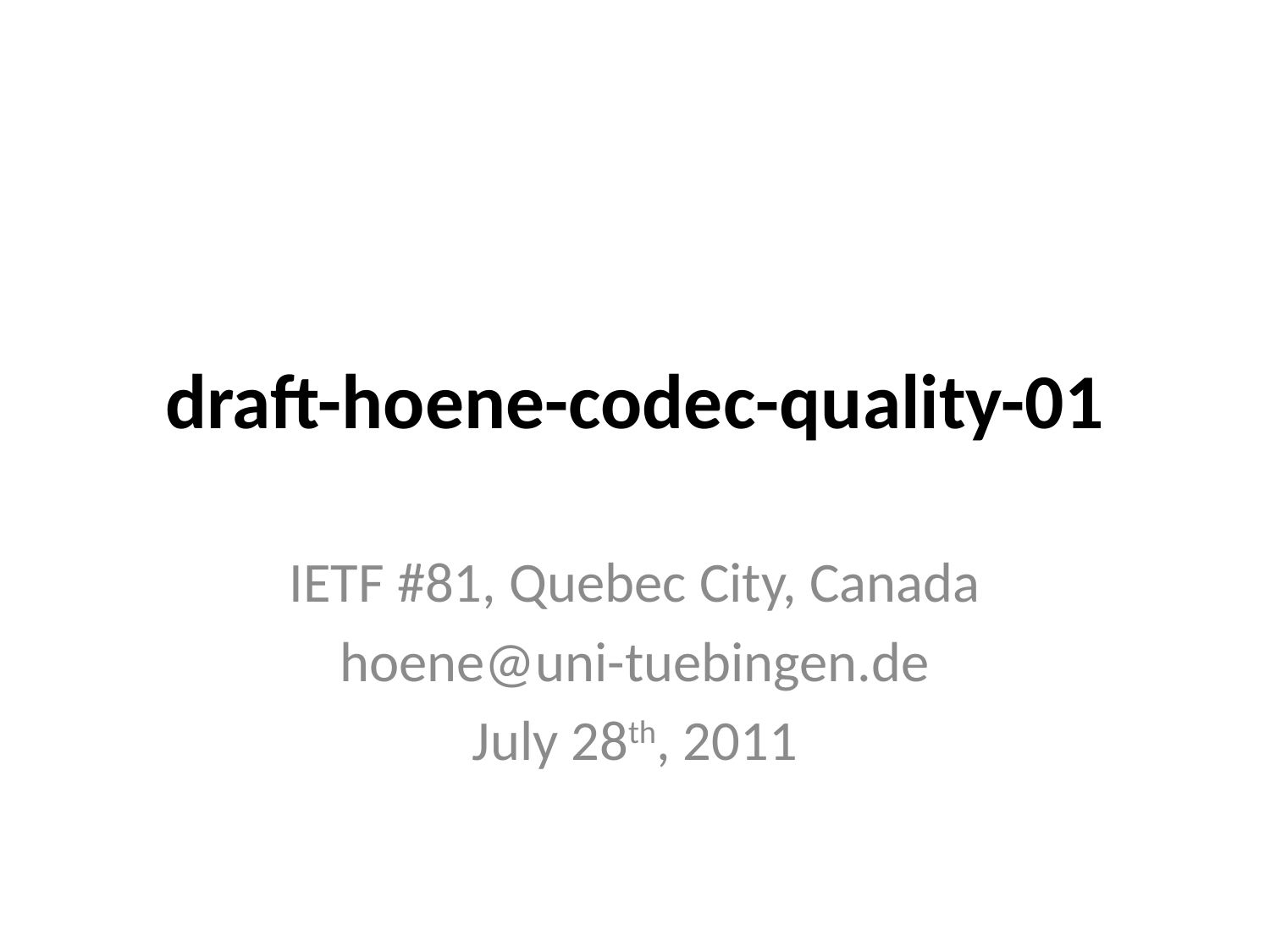

# draft-hoene-codec-quality-01
IETF #81, Quebec City, Canada
hoene@uni-tuebingen.de
July 28th, 2011